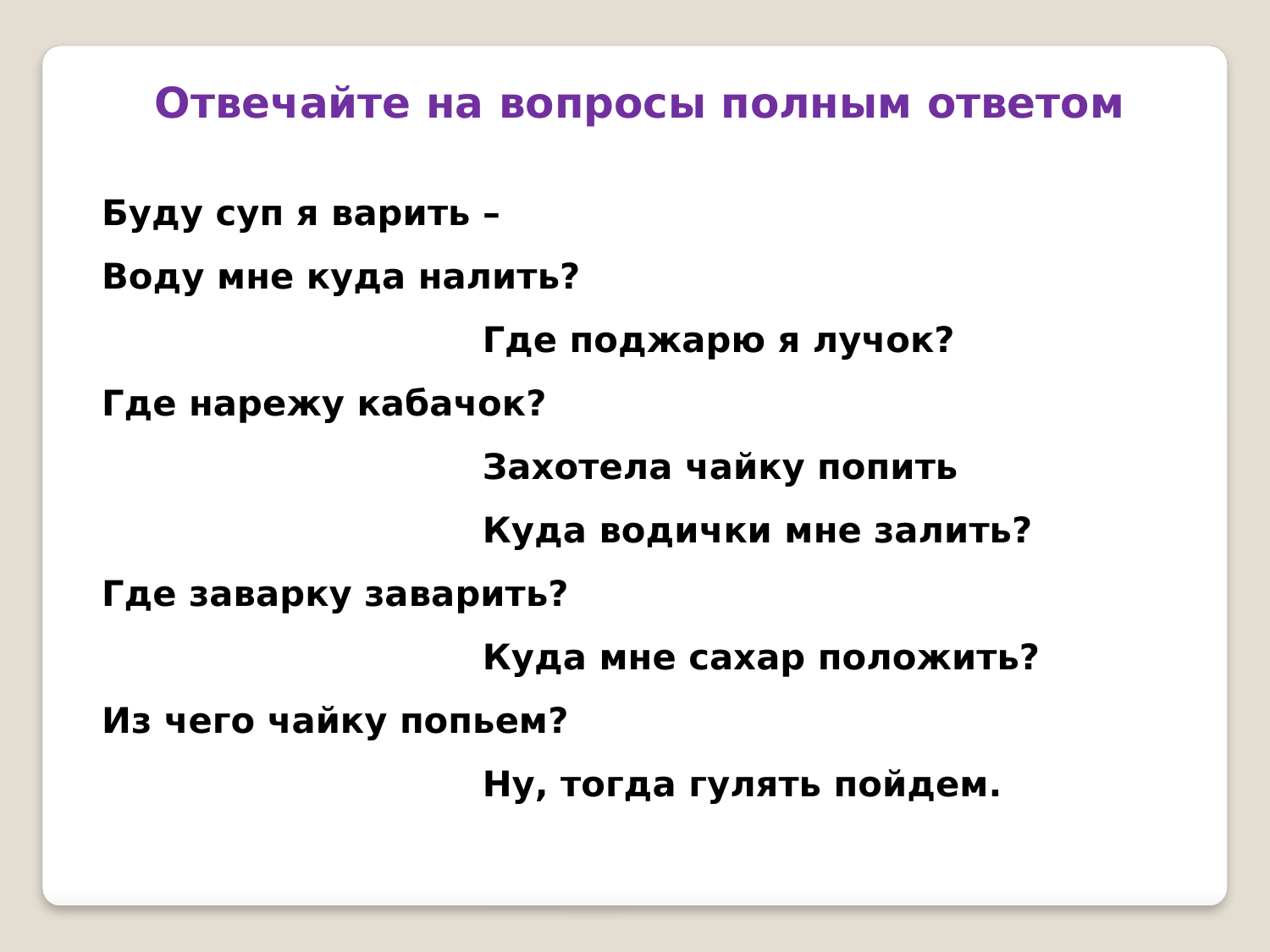

Отвечайте на вопросы полным ответом

Буду суп я варить –
Воду мне куда налить?
                               Где поджарю я лучок?
Где нарежу кабачок?
                               Захотела чайку попить
                               Куда водички мне залить?
Где заварку заварить?
                               Куда мне сахар положить?
Из чего чайку попьем?
                               Ну, тогда гулять пойдем.